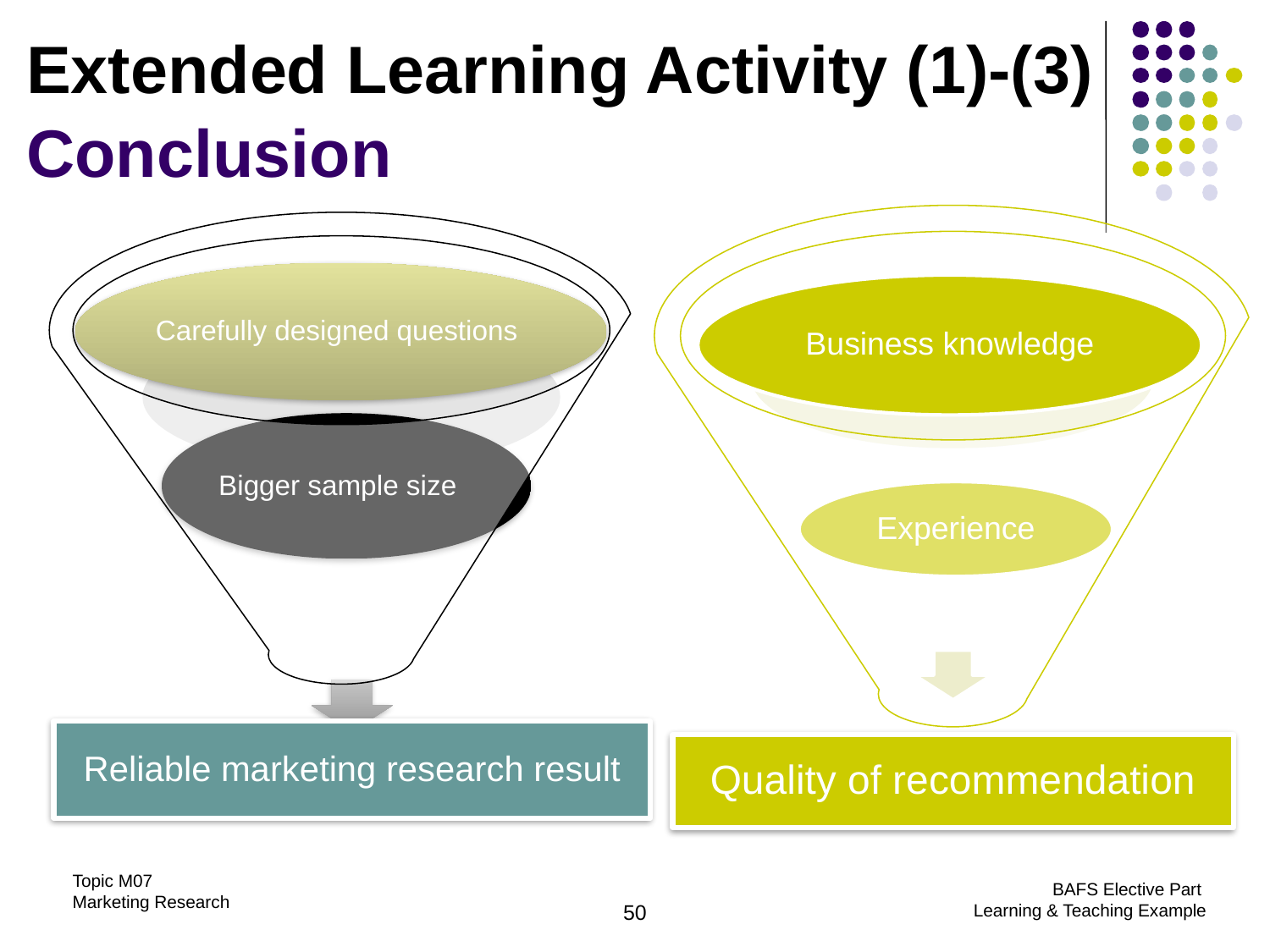

Conclusion
Extended Learning Activity (1)-(3)
Quality of recommendation
Experience
Business knowledge
Reliable marketing research result
Bigger sample size
Carefully designed questions

50